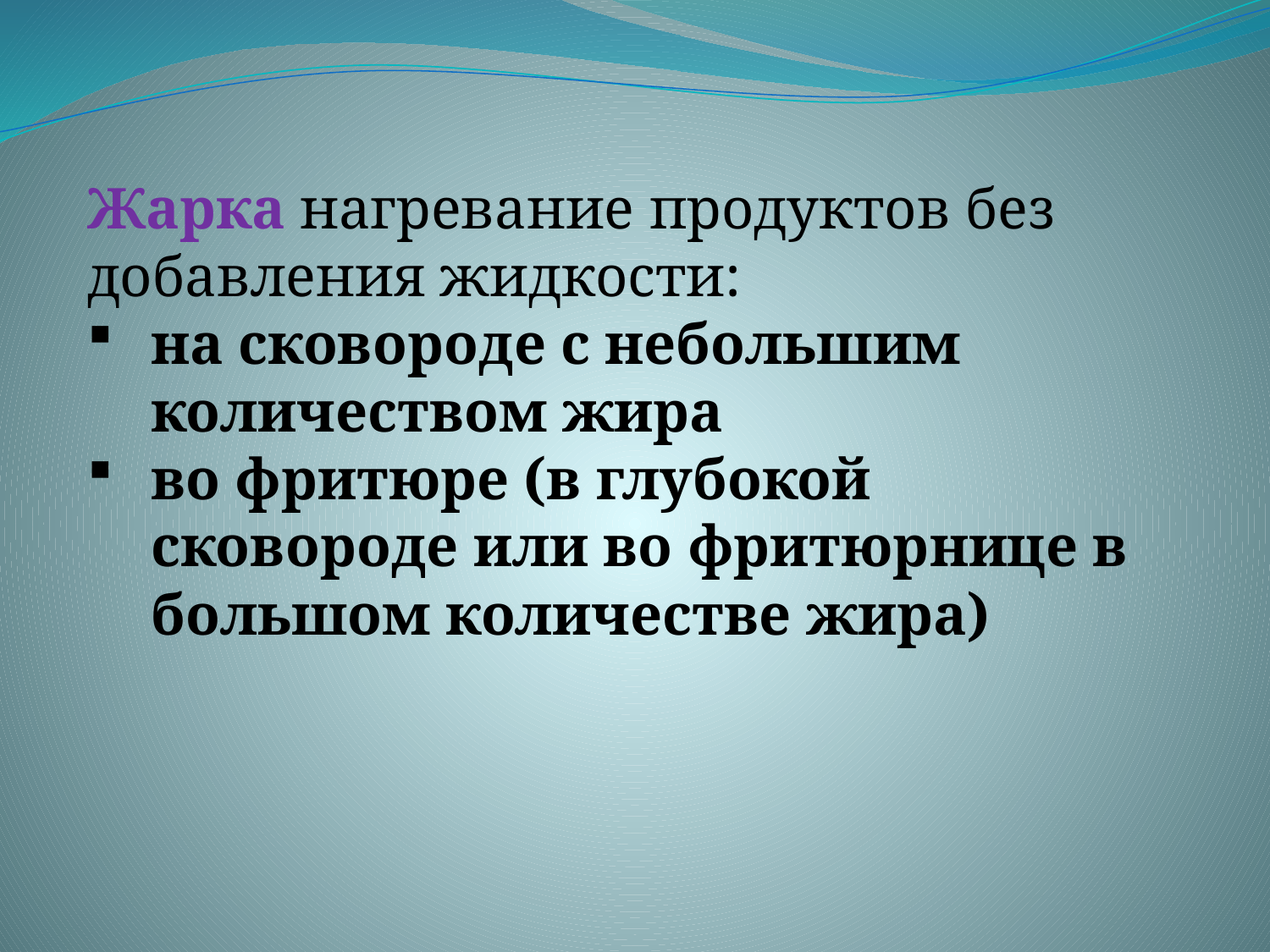

Жарка нагревание продуктов без добавления жидкости:
на сковороде с небольшим количеством жира
во фритюре (в глубокой сковороде или во фритюрнице в большом количестве жира)